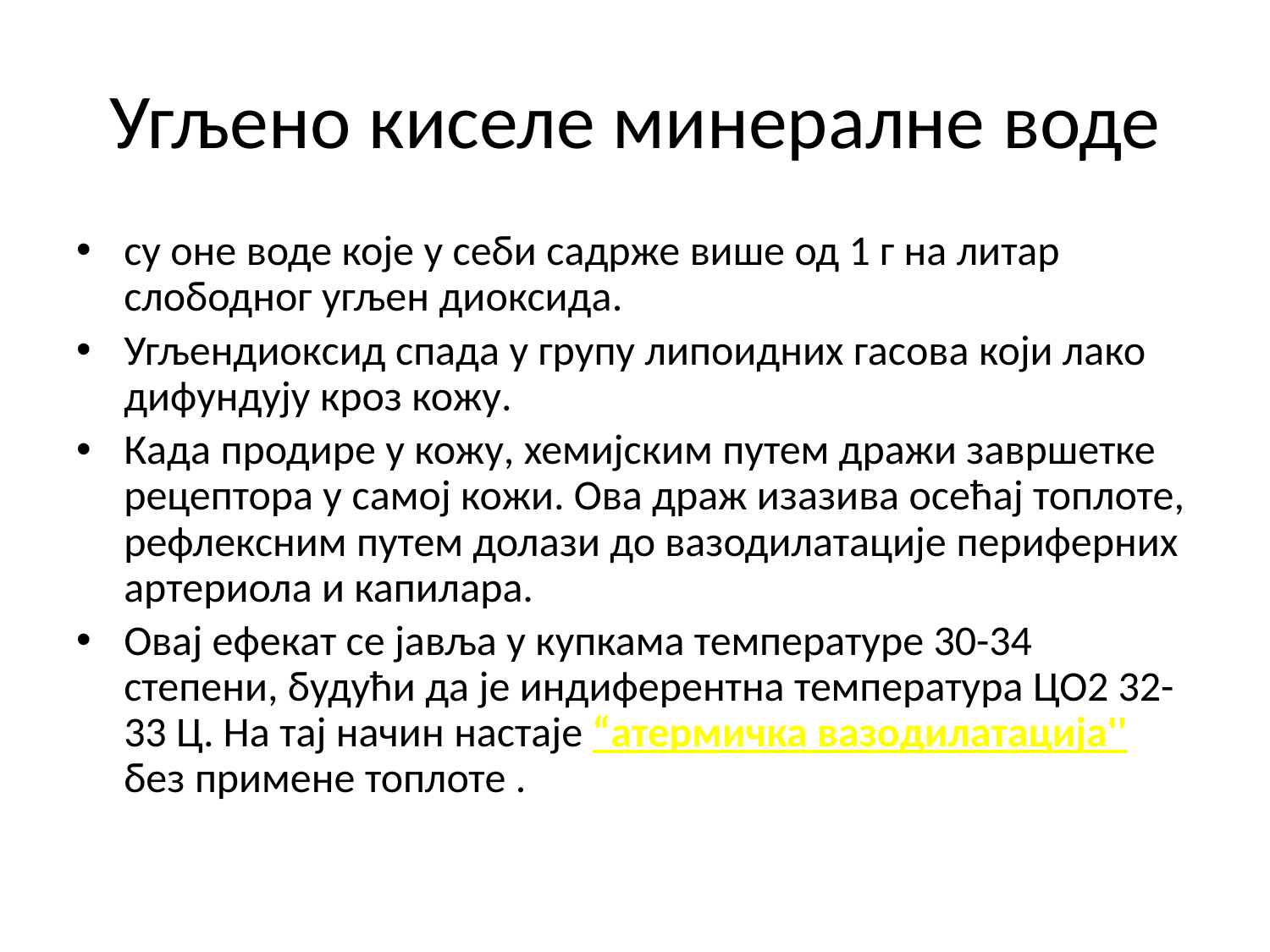

# Угљено киселе минералне воде
су оне воде које у себи садрже више од 1 г на литар слободног угљен диоксида.
Угљендиоксид спада у групу липоидних гасова који лако дифундују кроз кожу.
Када продире у кожу, хемијским путем дражи завршетке рецептора у самој кожи. Ова драж изазива осећај топлоте, рефлексним путем долази до вазодилатације периферних артериола и капилара.
Овај ефекат се јавља у купкама температуре 30-34 степени, будући да је индиферентна температура ЦО2 32-33 Ц. На тај начин настаје “атермичка вазодилатација'' без примене топлоте .